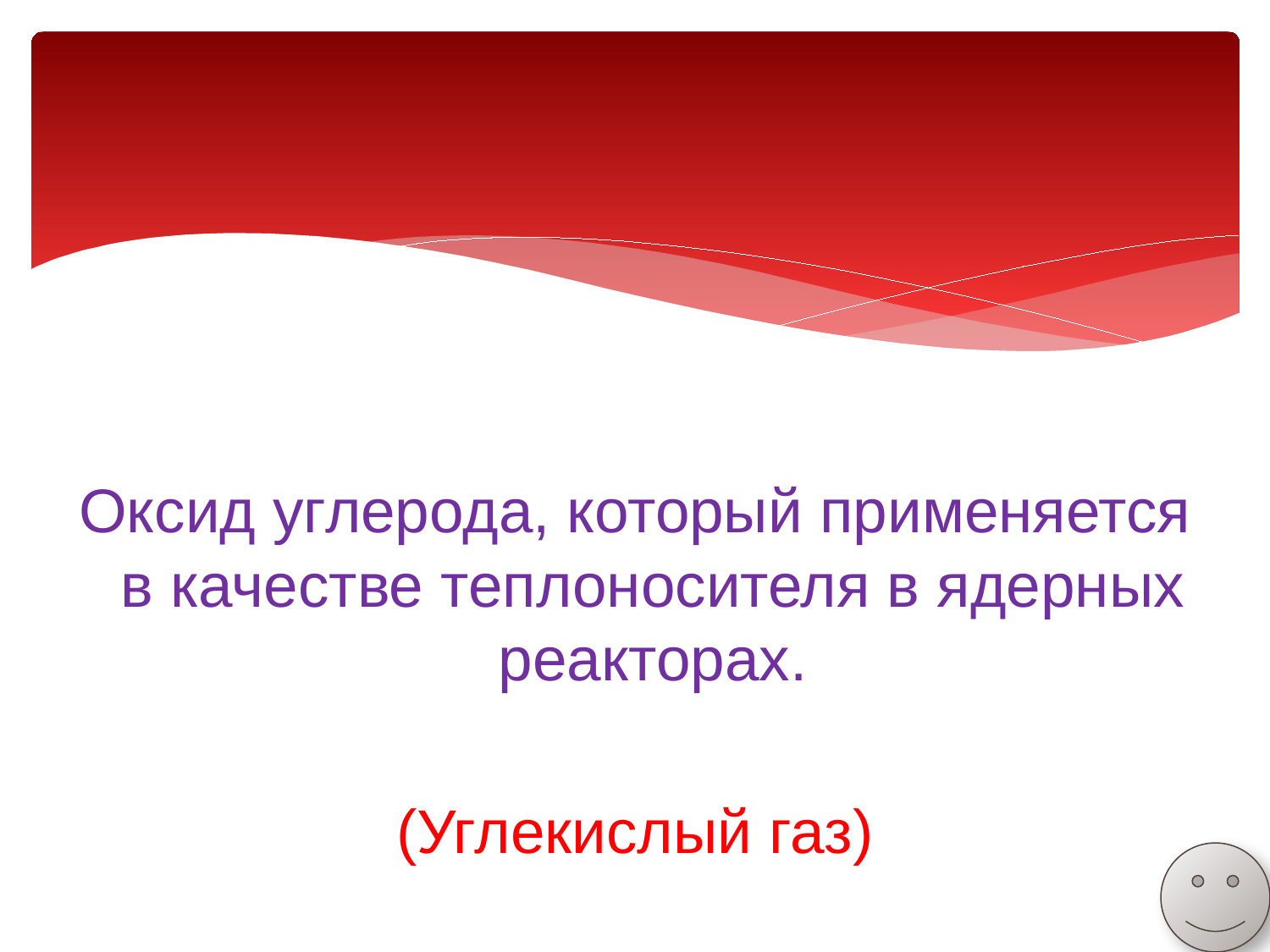

#

Оксид углерода, который применяется в качестве теплоносителя в ядерных реакторах.

(Углекислый газ)